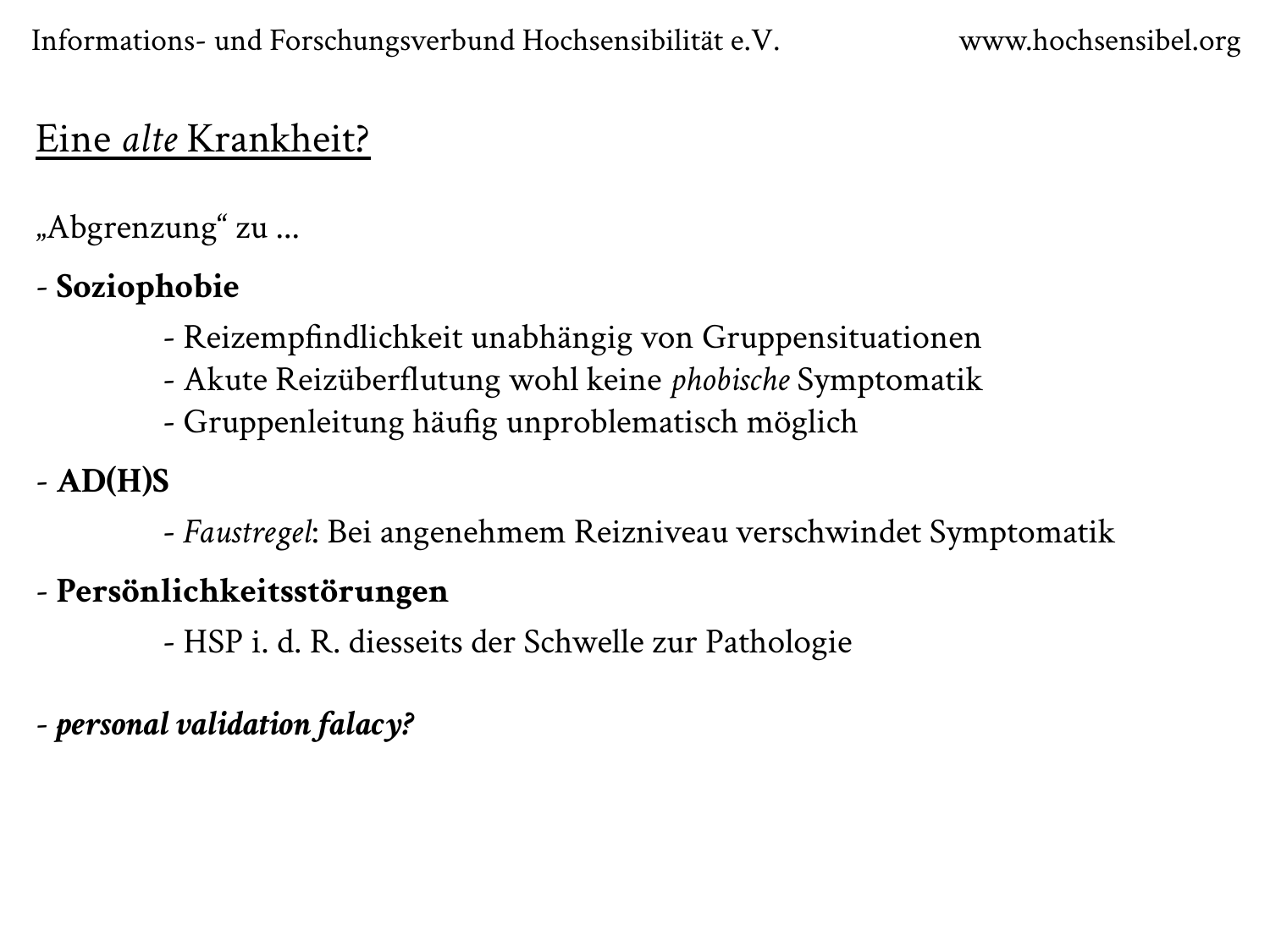

Informations- und Forschungsverbund Hochsensibilität e.V.
www.hochsensibel.org
# Eine alte Krankheit? „Abgrenzung“ zu ... - Soziophobie - Reizempfindlichkeit unabhängig von Gruppensituationen - Akute Reizüberflutung wohl keine phobische Symptomatik - Gruppenleitung häufig unproblematisch möglich - AD(H)S - Faustregel: Bei angenehmem Reizniveau verschwindet Symptomatik - Persönlichkeitsstörungen - HSP i. d. R. diesseits der Schwelle zur Pathologie - personal validation falacy?